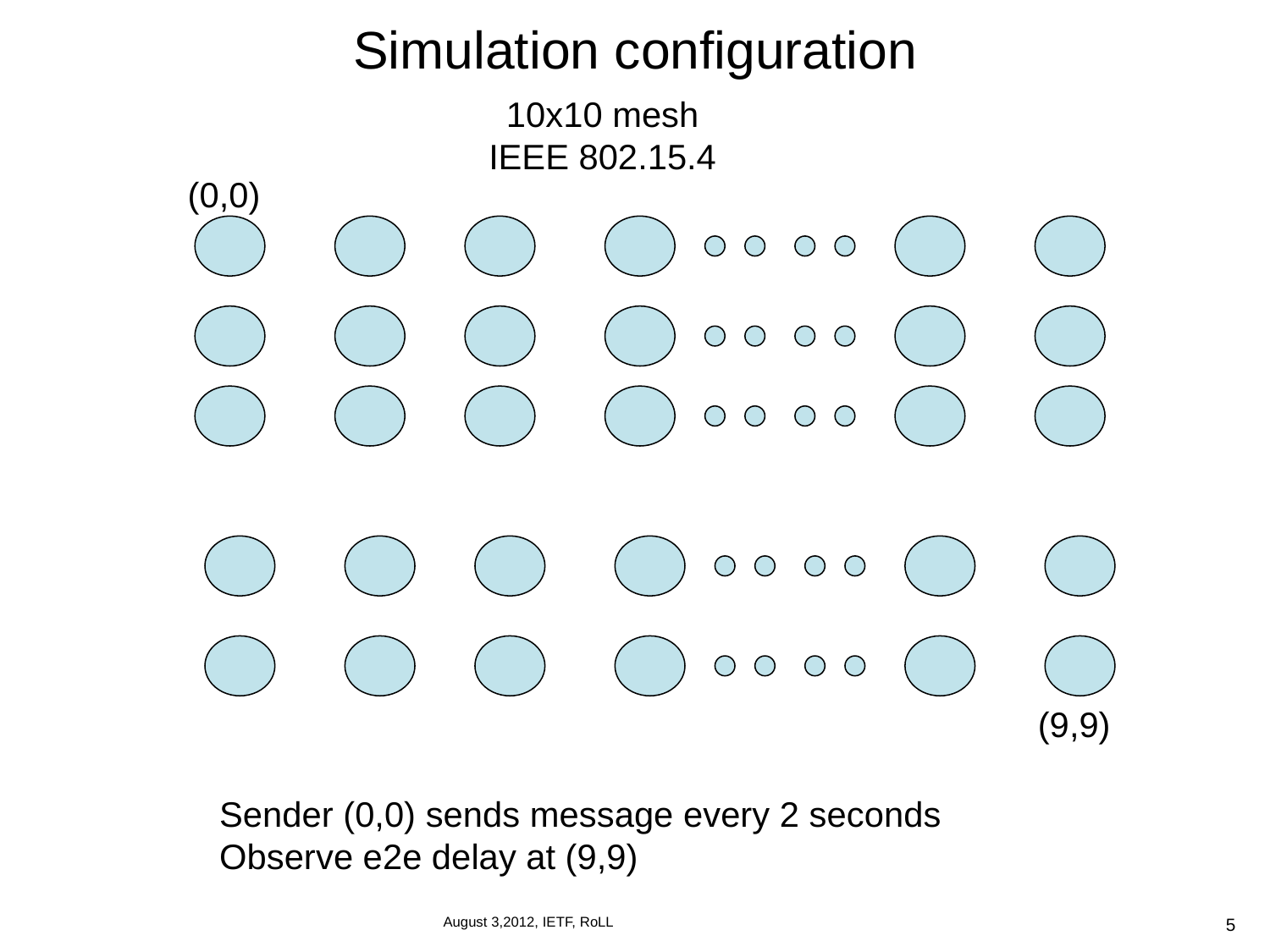

Simulation configuration
10x10 mesh
IEEE 802.15.4
(0,0)

(9,9)
Sender (0,0) sends message every 2 seconds
Observe e2e delay at (9,9)
5